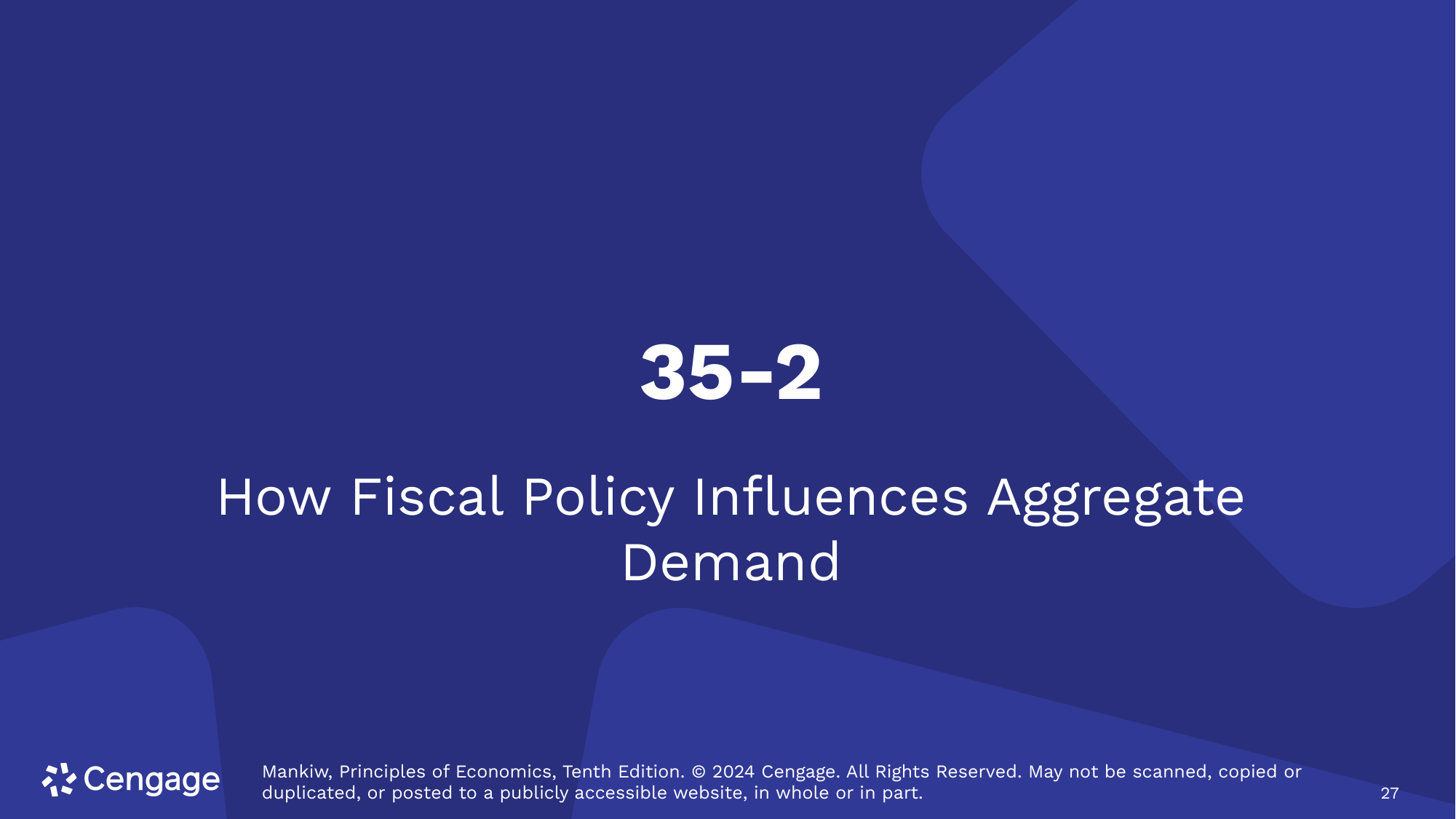

# 35-2
How Fiscal Policy Influences Aggregate Demand